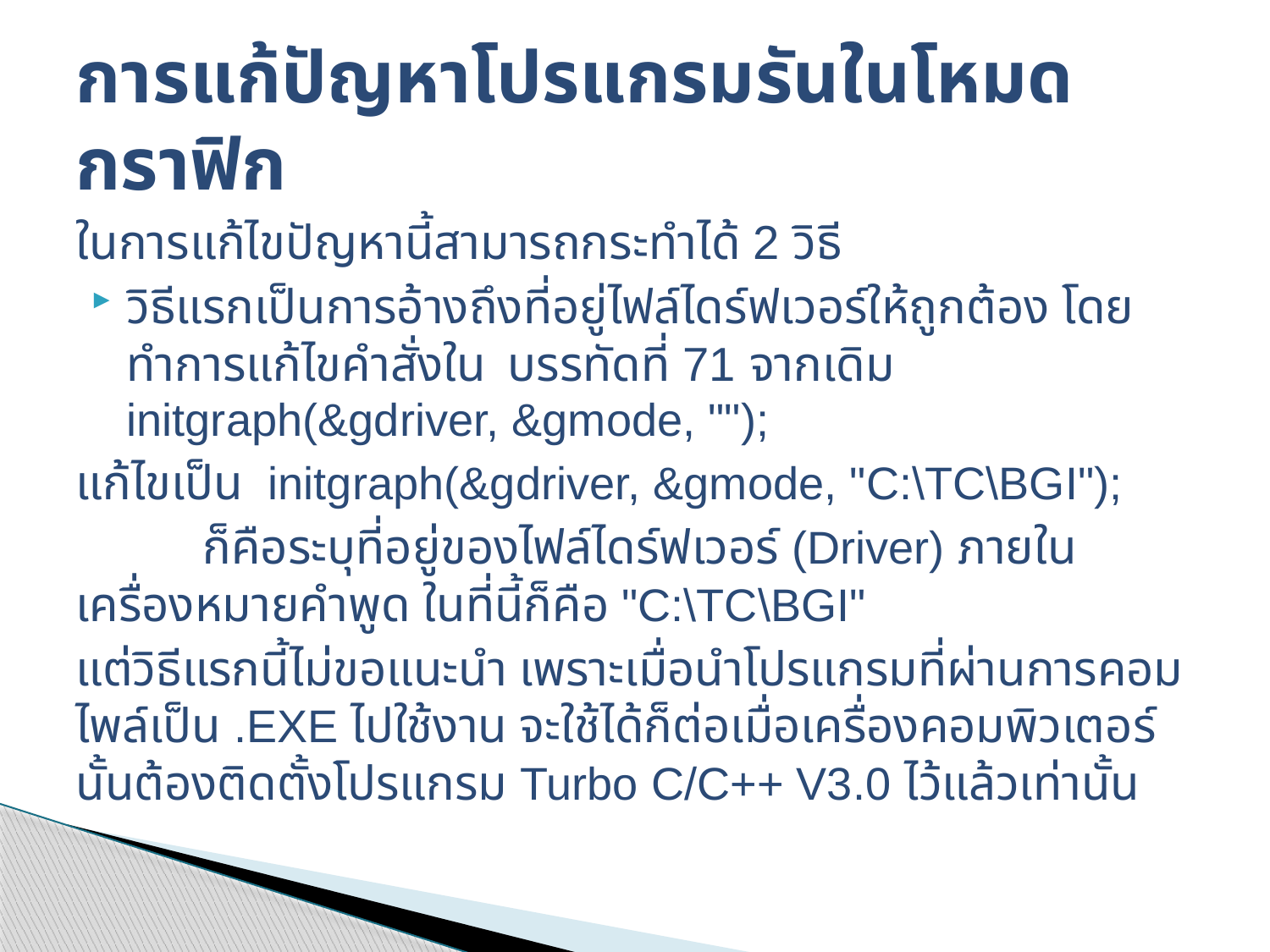

# การแก้ปัญหาโปรแกรมรันในโหมดกราฟิก
ในการแก้ไขปัญหานี้สามารถกระทำได้ 2 วิธี
วิธีแรกเป็นการอ้างถึงที่อยู่ไฟล์ไดร์ฟเวอร์ให้ถูกต้อง โดยทำการแก้ไขคำสั่งใน	บรรทัดที่ 71 จากเดิม initgraph(&gdriver, &gmode, "");
แก้ไขเป็น  initgraph(&gdriver, &gmode, "C:\TC\BGI");
	ก็คือระบุที่อยู่ของไฟล์ไดร์ฟเวอร์ (Driver) ภายในเครื่องหมายคำพูด ในที่นี้ก็คือ "C:\TC\BGI"
แต่วิธีแรกนี้ไม่ขอแนะนำ เพราะเมื่อนำโปรแกรมที่ผ่านการคอมไพล์เป็น .EXE ไปใช้งาน จะใช้ได้ก็ต่อเมื่อเครื่องคอมพิวเตอร์นั้นต้องติดตั้งโปรแกรม Turbo C/C++ V3.0 ไว้แล้วเท่านั้น